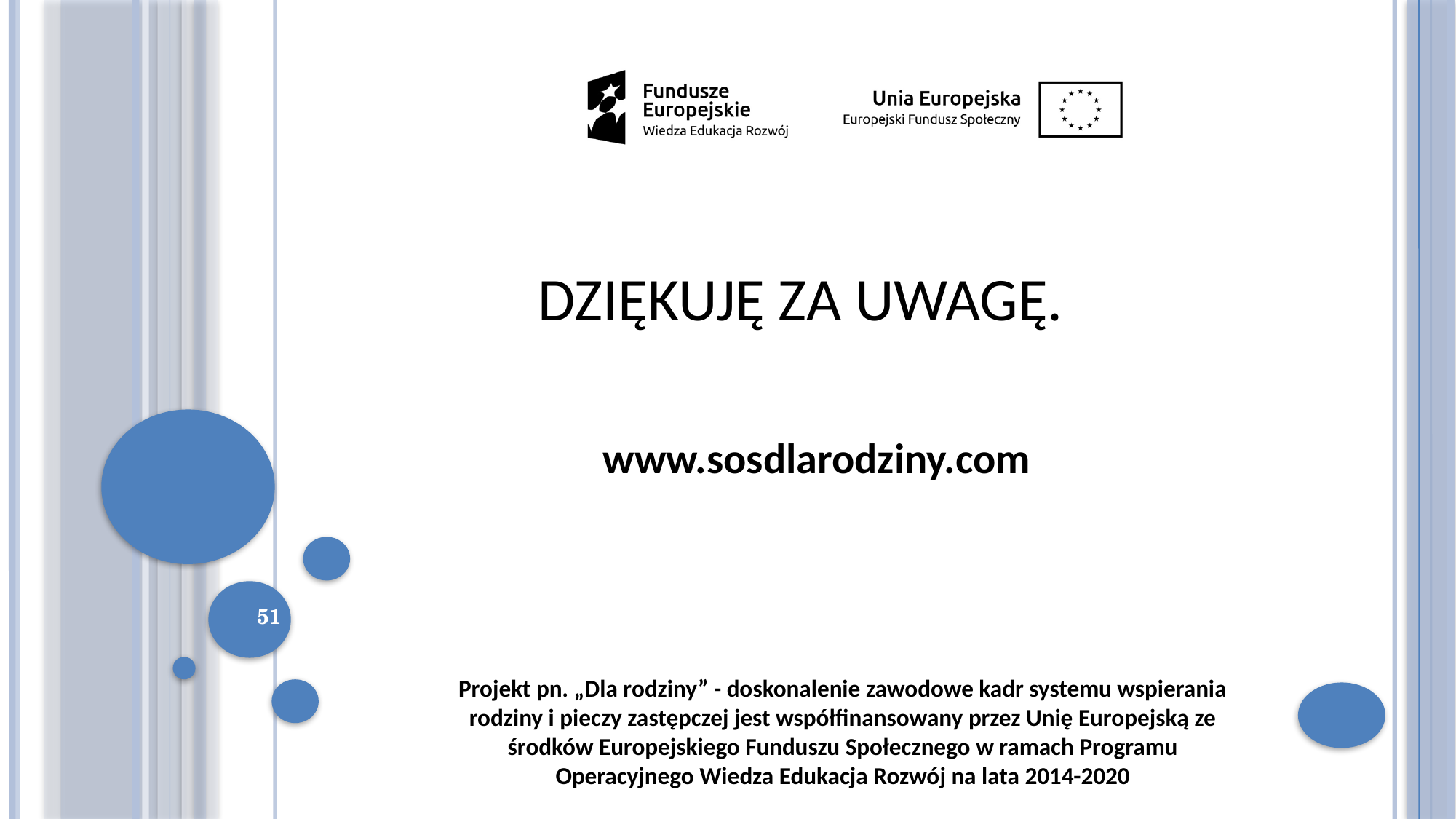

DZIĘKUJĘ ZA UWAGĘ.

www.sosdlarodziny.com
51
Projekt pn. „Dla rodziny” - doskonalenie zawodowe kadr systemu wspierania rodziny i pieczy zastępczej jest współfinansowany przez Unię Europejską ze środków Europejskiego Funduszu Społecznego w ramach Programu Operacyjnego Wiedza Edukacja Rozwój na lata 2014-2020